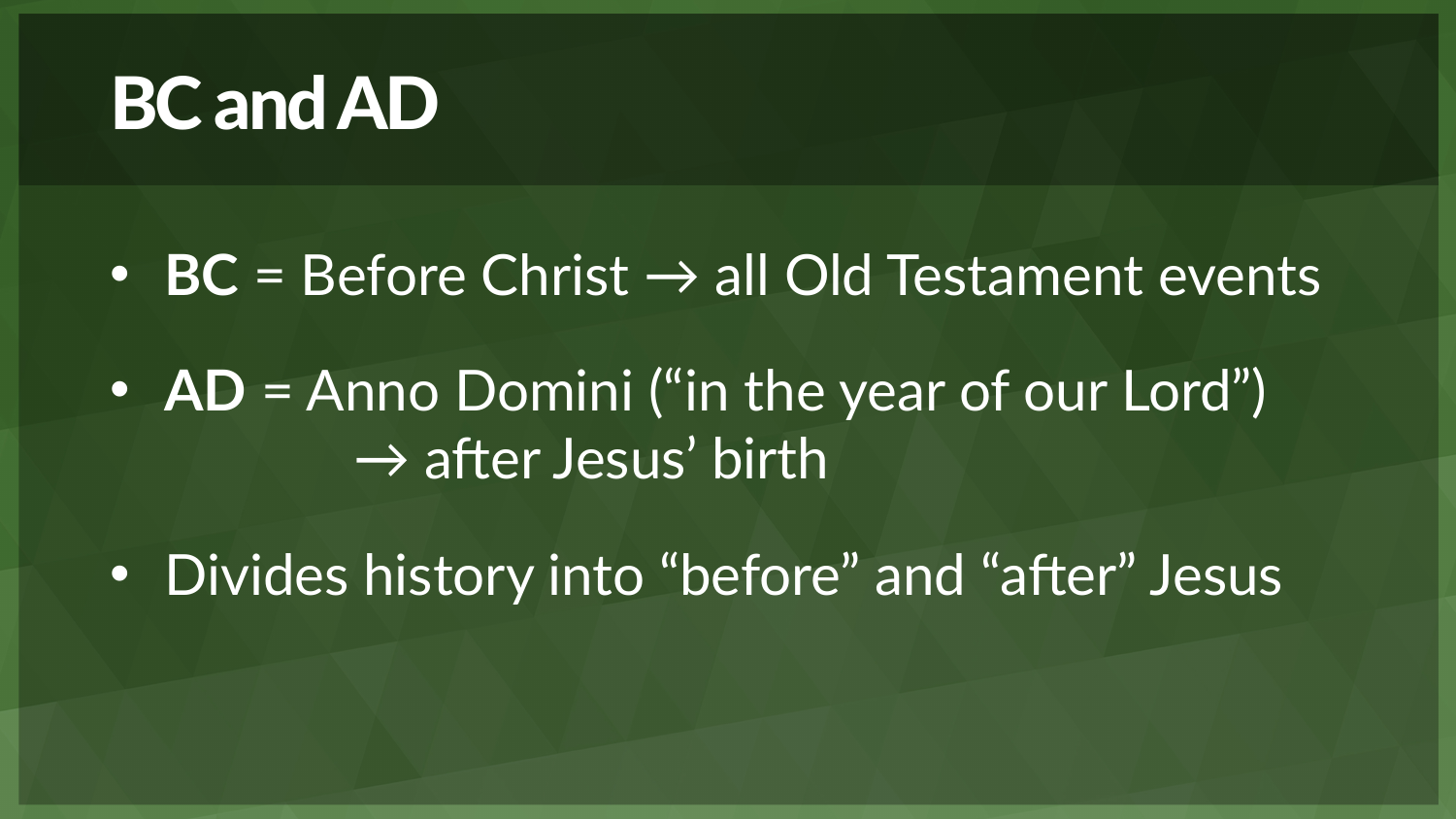

# BC and AD
BC = Before Christ → all Old Testament events
AD = Anno Domini (“in the year of our Lord”) 		   → after Jesus’ birth
Divides history into “before” and “after” Jesus